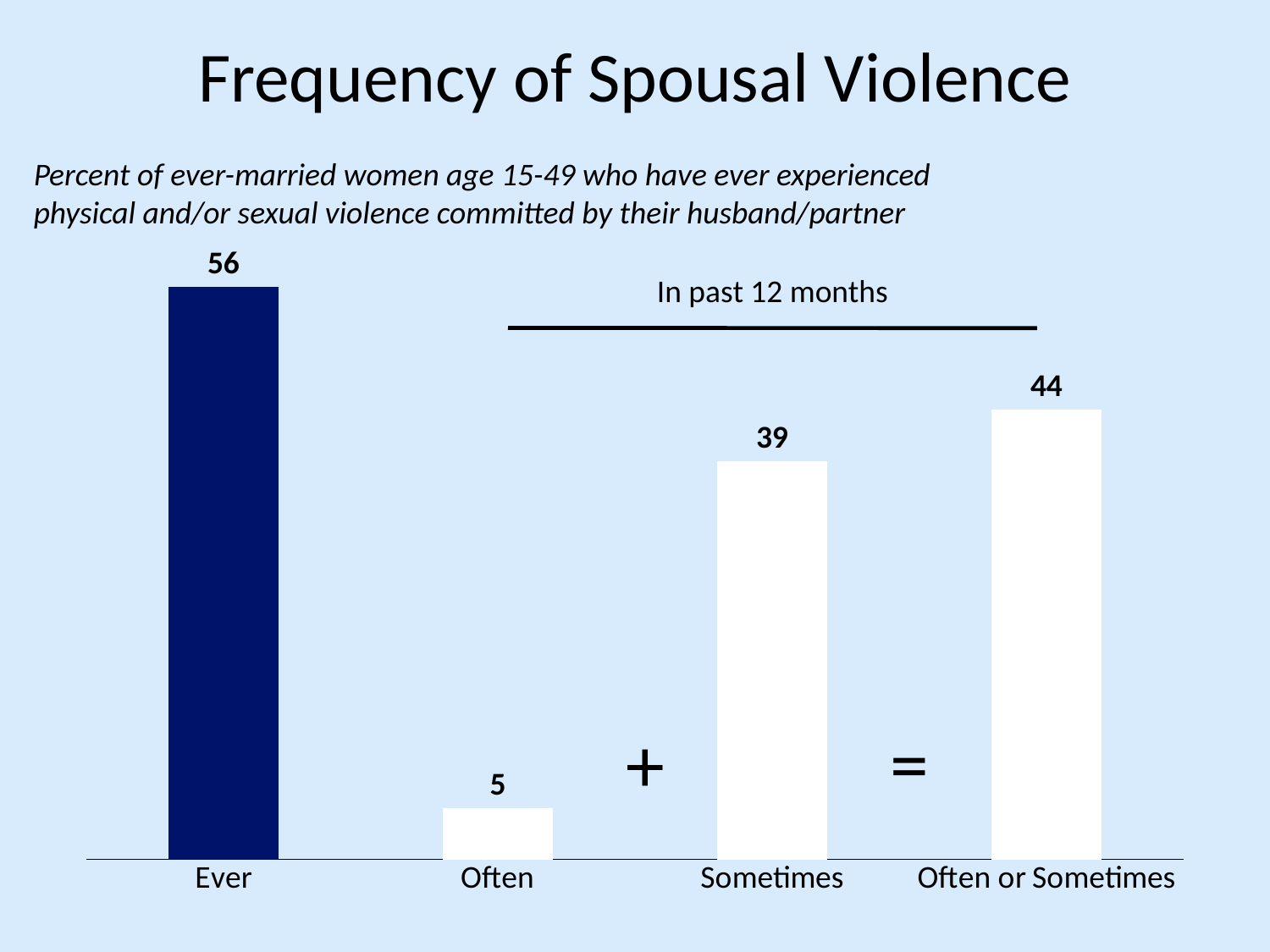

# Frequency of Spousal Violence
Percent of ever-married women age 15-49 who have ever experienced physical and/or sexual violence committed by their husband/partner

### Chart

| Category | Women |
|---|---|
| Ever | 56.0 |
| Often | 5.0 |
| Sometimes | 39.0 |
| Often or Sometimes | 44.0 |
In past 12 months
=
+